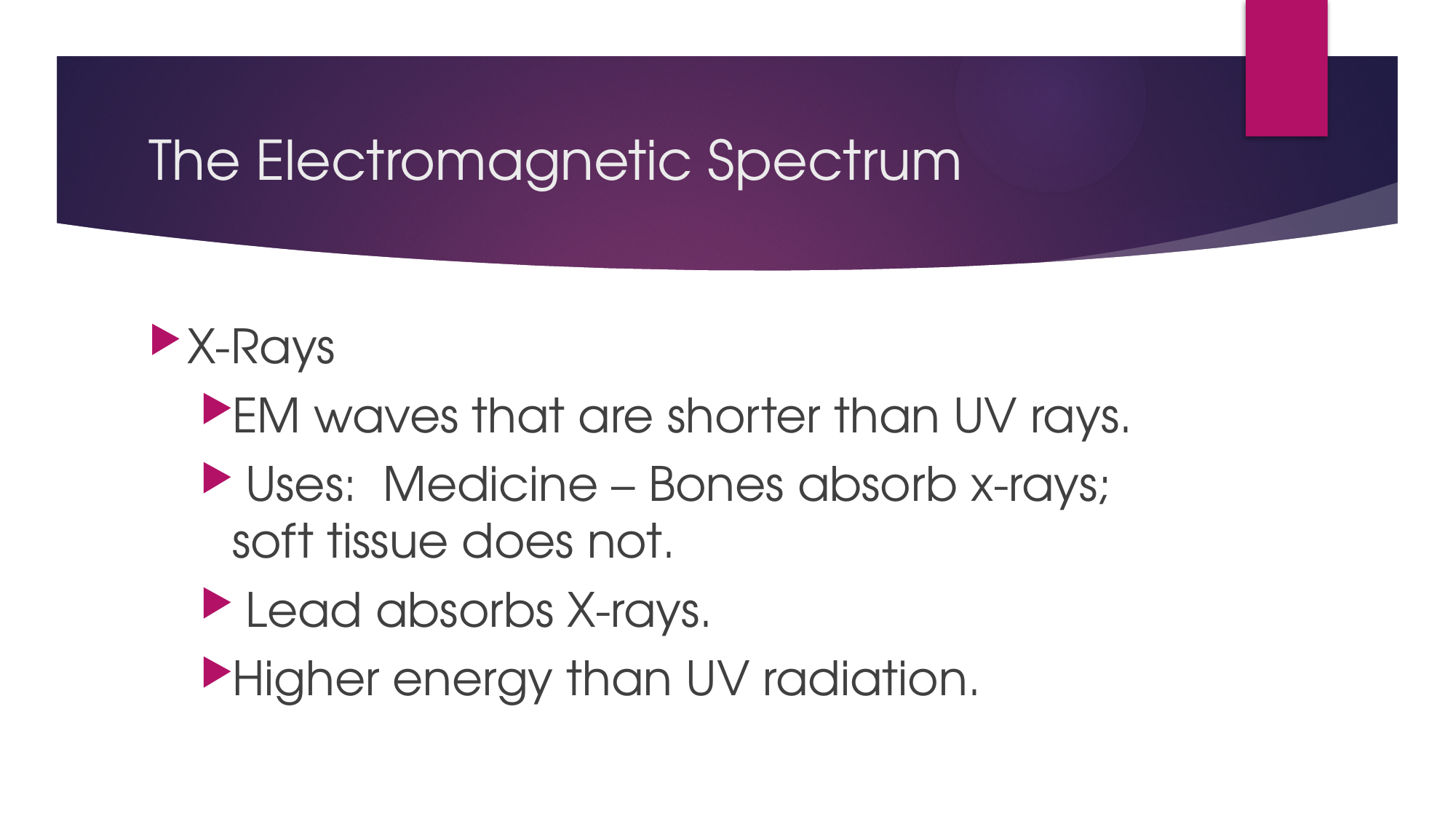

# The Electromagnetic Spectrum
X-Rays
EM waves that are shorter than UV rays.
 Uses:  Medicine – Bones absorb x-rays; soft tissue does not.
 Lead absorbs X-rays.
Higher energy than UV radiation.